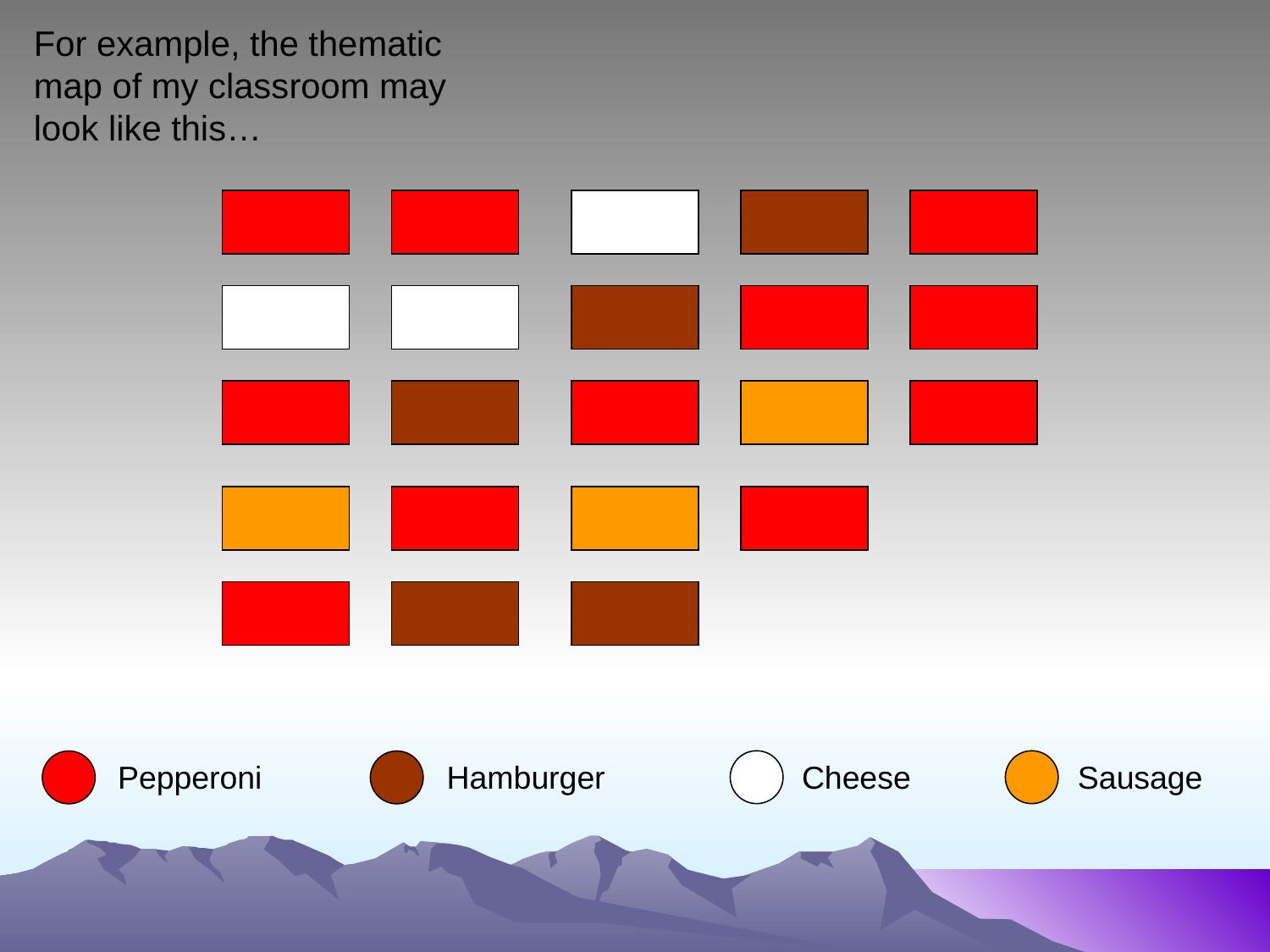

# For example, the thematic map of my classroom may look like this…

Hamburger
Cheese
Sausage
Pepperoni